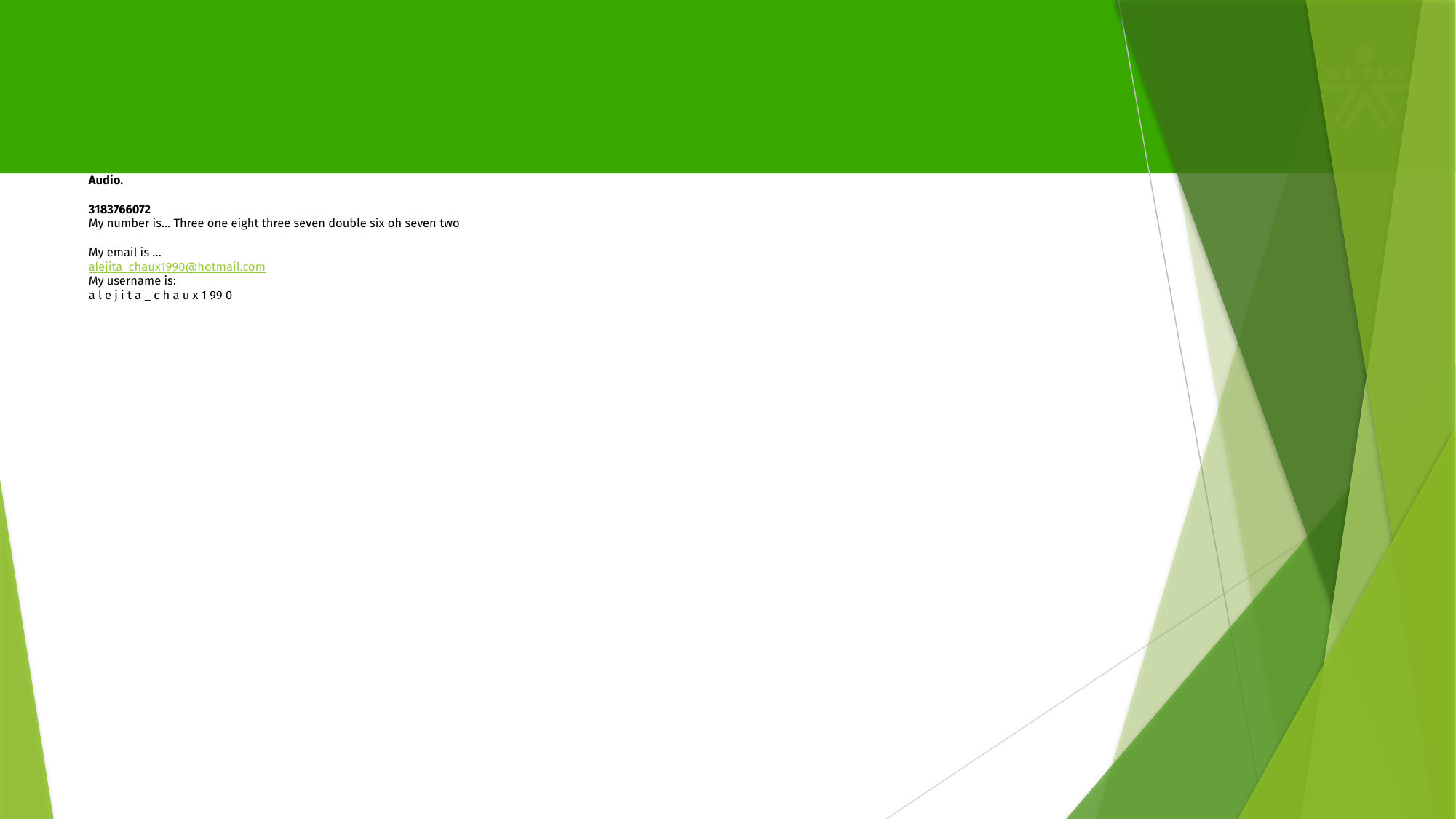

# Audio. 3183766072 My number is… Three one eight three seven double six oh seven two My email is … alejita_chaux1990@hotmail.com My username is: a l e j i t a _ c h a u x 1 99 0